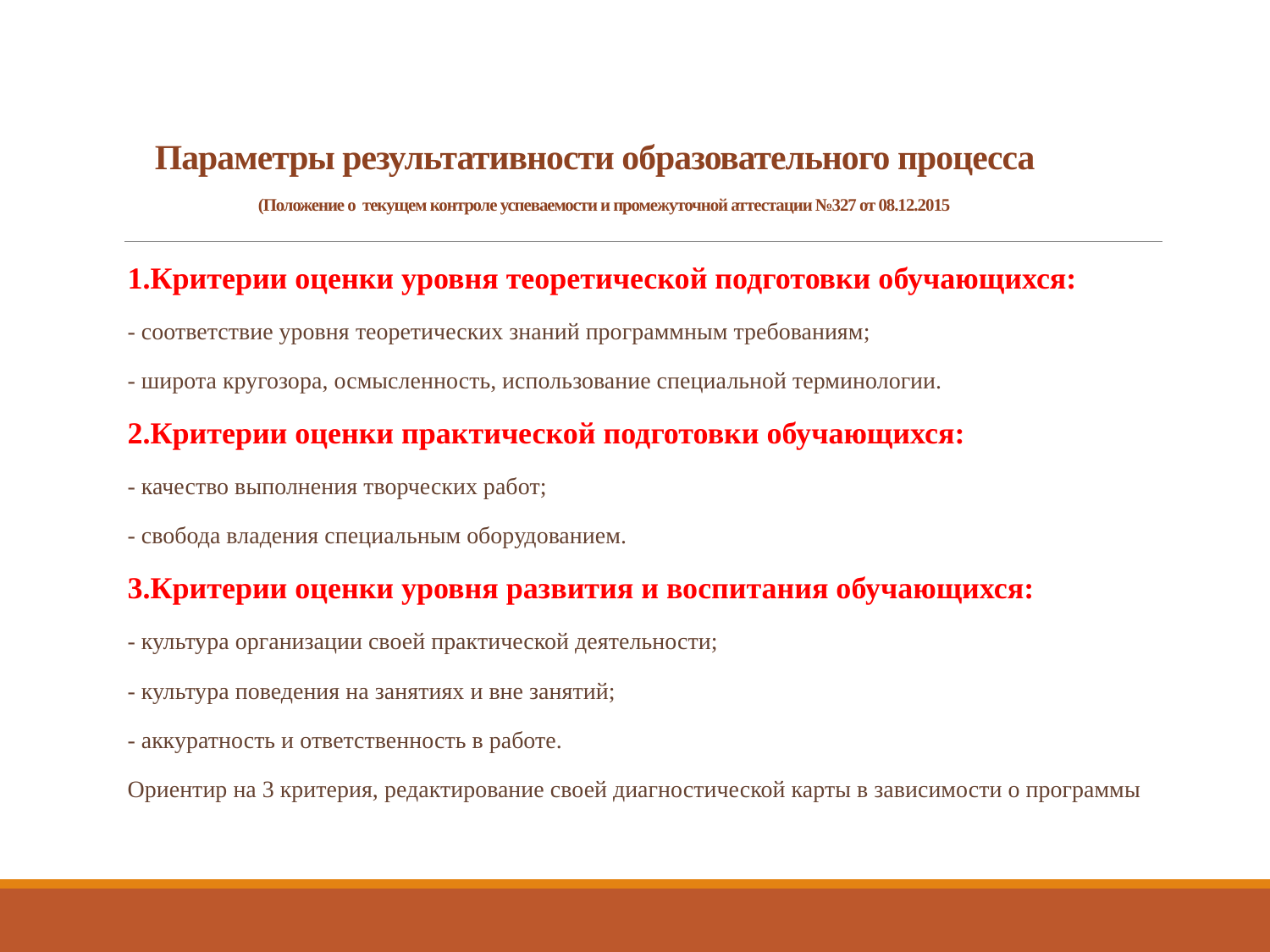

# Параметры результативности образовательного процесса (Положение о  текущем контроле успеваемости и промежуточной аттестации №327 от 08.12.2015
1.Критерии оценки уровня теоретической подготовки обучающихся:
- соответствие уровня теоретических знаний программным требованиям;
- широта кругозора, осмысленность, использование специальной терминологии.
2.Критерии оценки практической подготовки обучающихся:
- качество выполнения творческих работ;
- свобода владения специальным оборудованием.
3.Критерии оценки уровня развития и воспитания обучающихся:
- культура организации своей практической деятельности;
- культура поведения на занятиях и вне занятий;
- аккуратность и ответственность в работе.
Ориентир на 3 критерия, редактирование своей диагностической карты в зависимости о программы